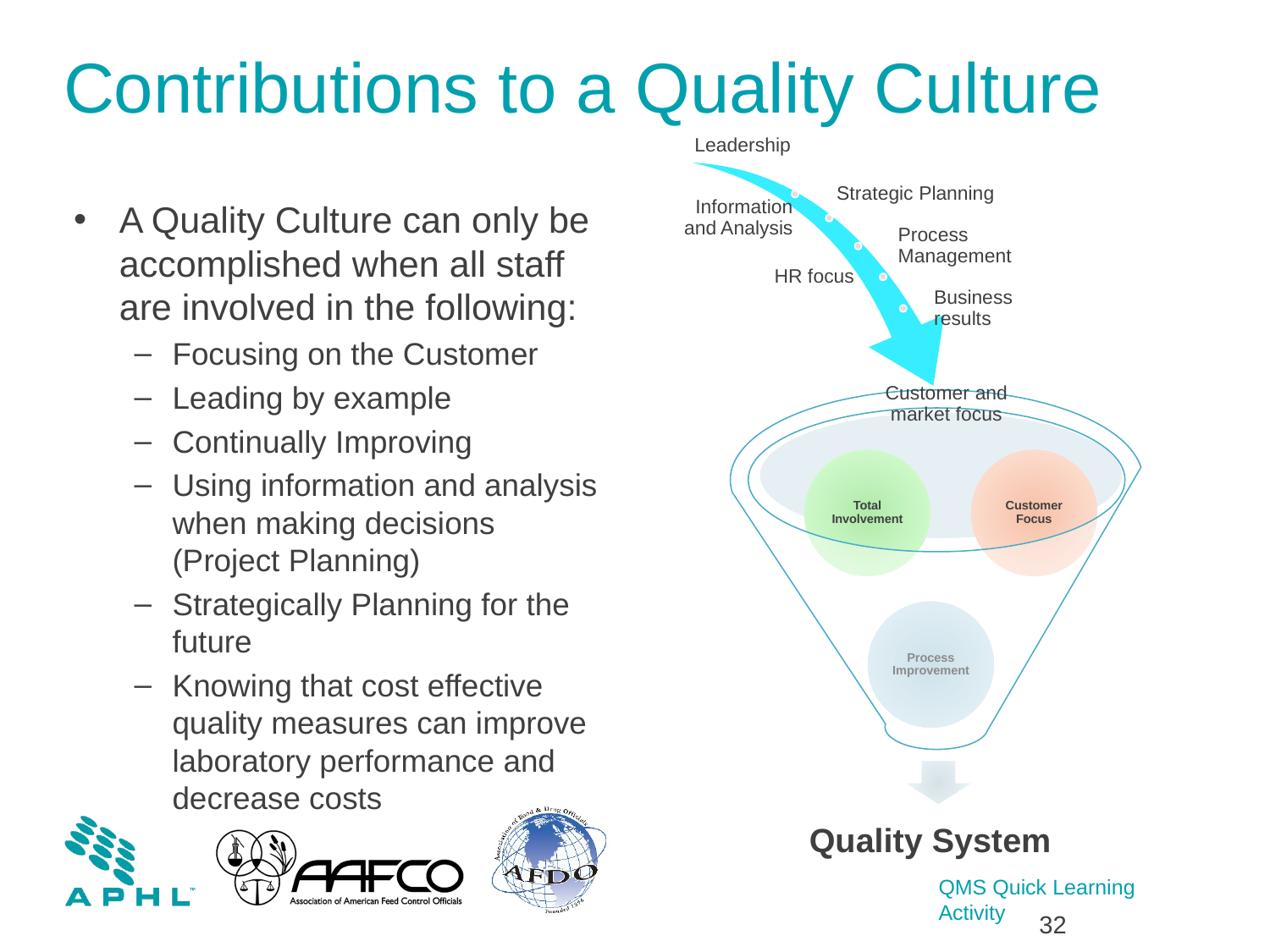

# Contributions to a Quality Culture
Leadership
Strategic Planning
Information and Analysis
Process Management
HR focus
Business results
Customer and market focus
Quality System
Process Improvement
Total Involvement
Customer Focus
A Quality Culture can only be accomplished when all staff are involved in the following:
Focusing on the Customer
Leading by example
Continually Improving
Using information and analysis when making decisions (Project Planning)
Strategically Planning for the future
Knowing that cost effective quality measures can improve laboratory performance and decrease costs